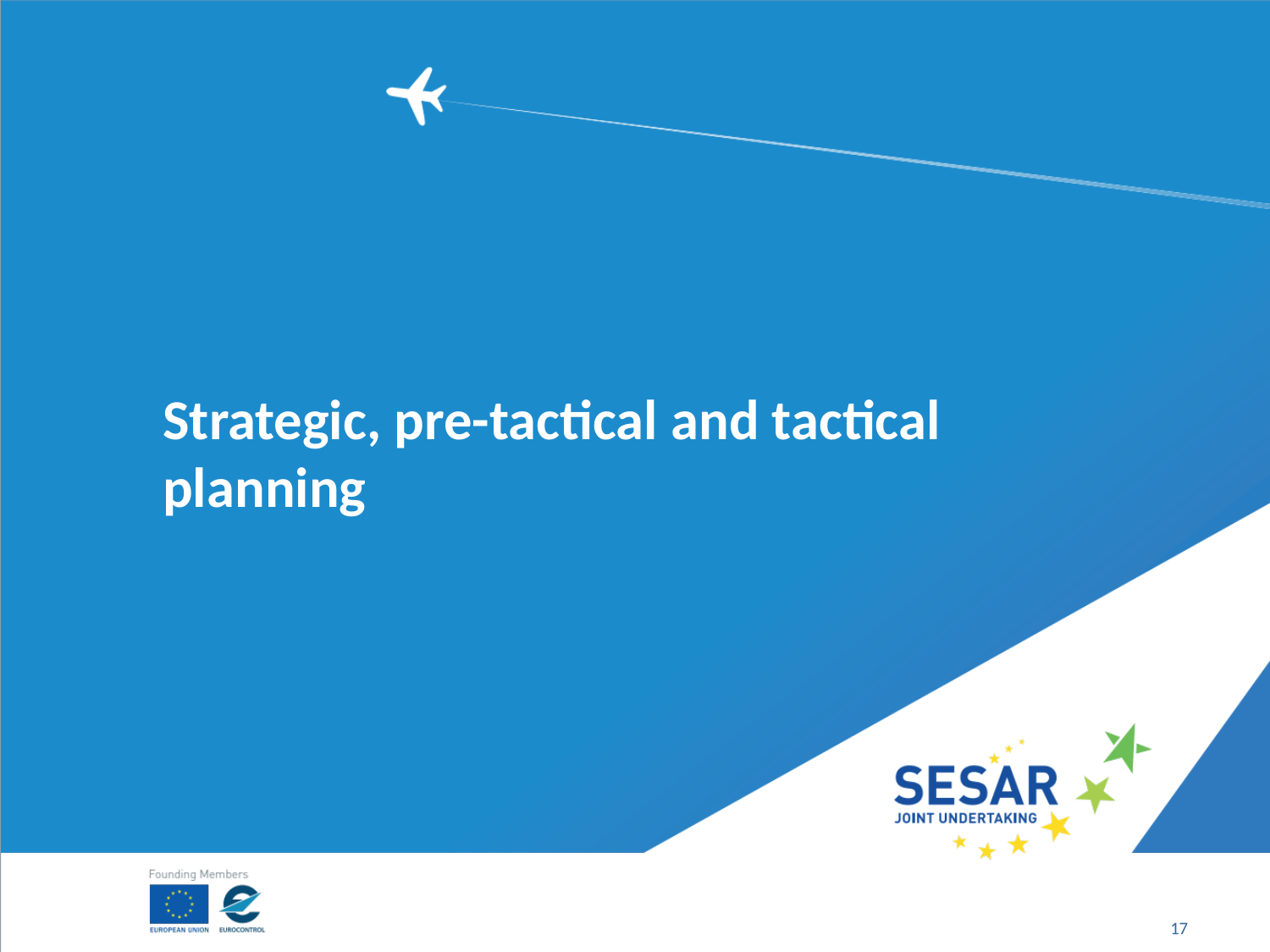

# Strategic, pre-tactical and tactical planning
17